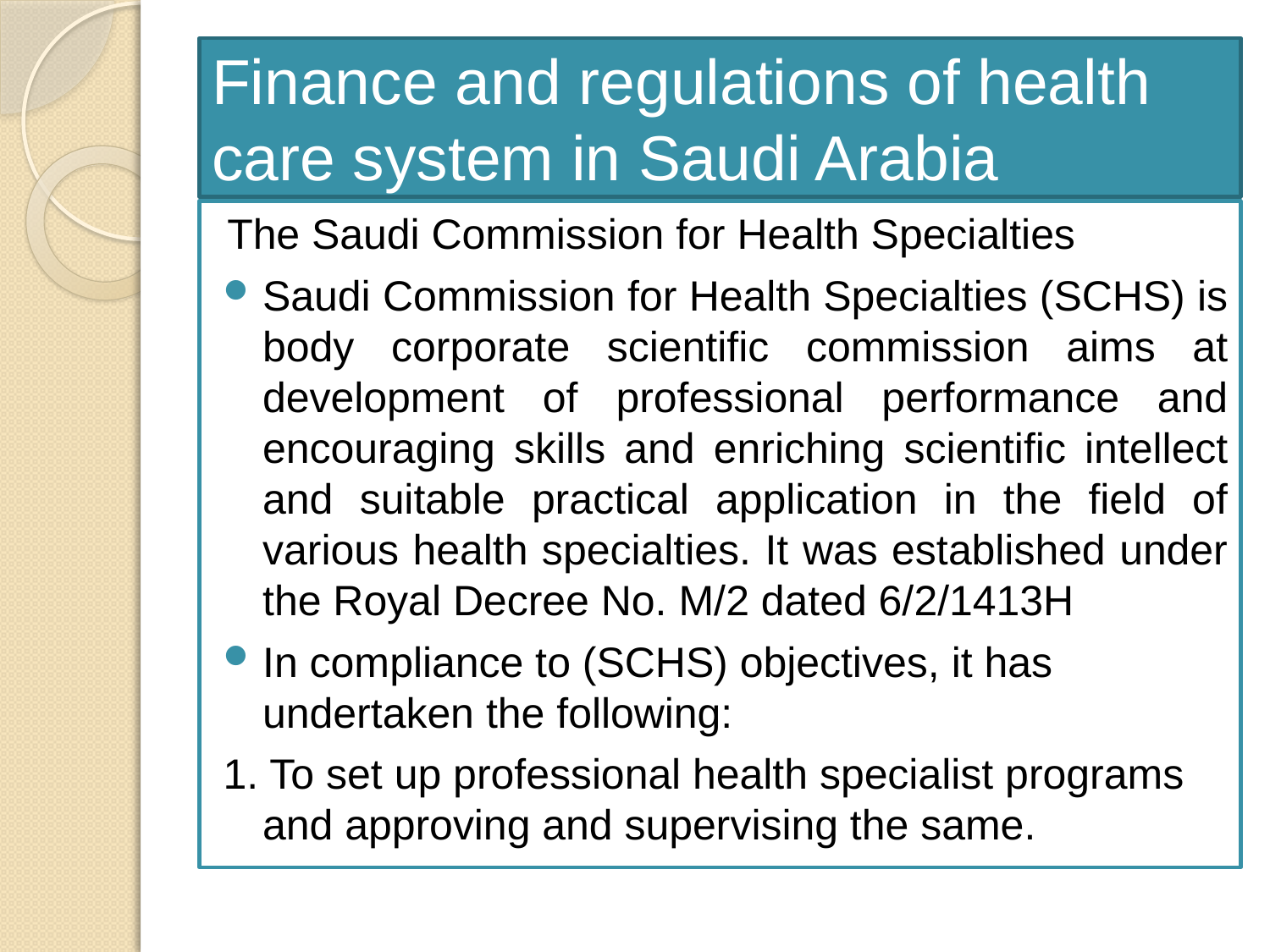

# Finance and regulations of health care system in Saudi Arabia
The Saudi Commission for Health Specialties
Saudi Commission for Health Specialties (SCHS) is body corporate scientific commission aims at development of professional performance and encouraging skills and enriching scientific intellect and suitable practical application in the field of various health specialties. It was established under the Royal Decree No. M/2 dated 6/2/1413H
In compliance to (SCHS) objectives, it has undertaken the following:
1. To set up professional health specialist programs and approving and supervising the same.